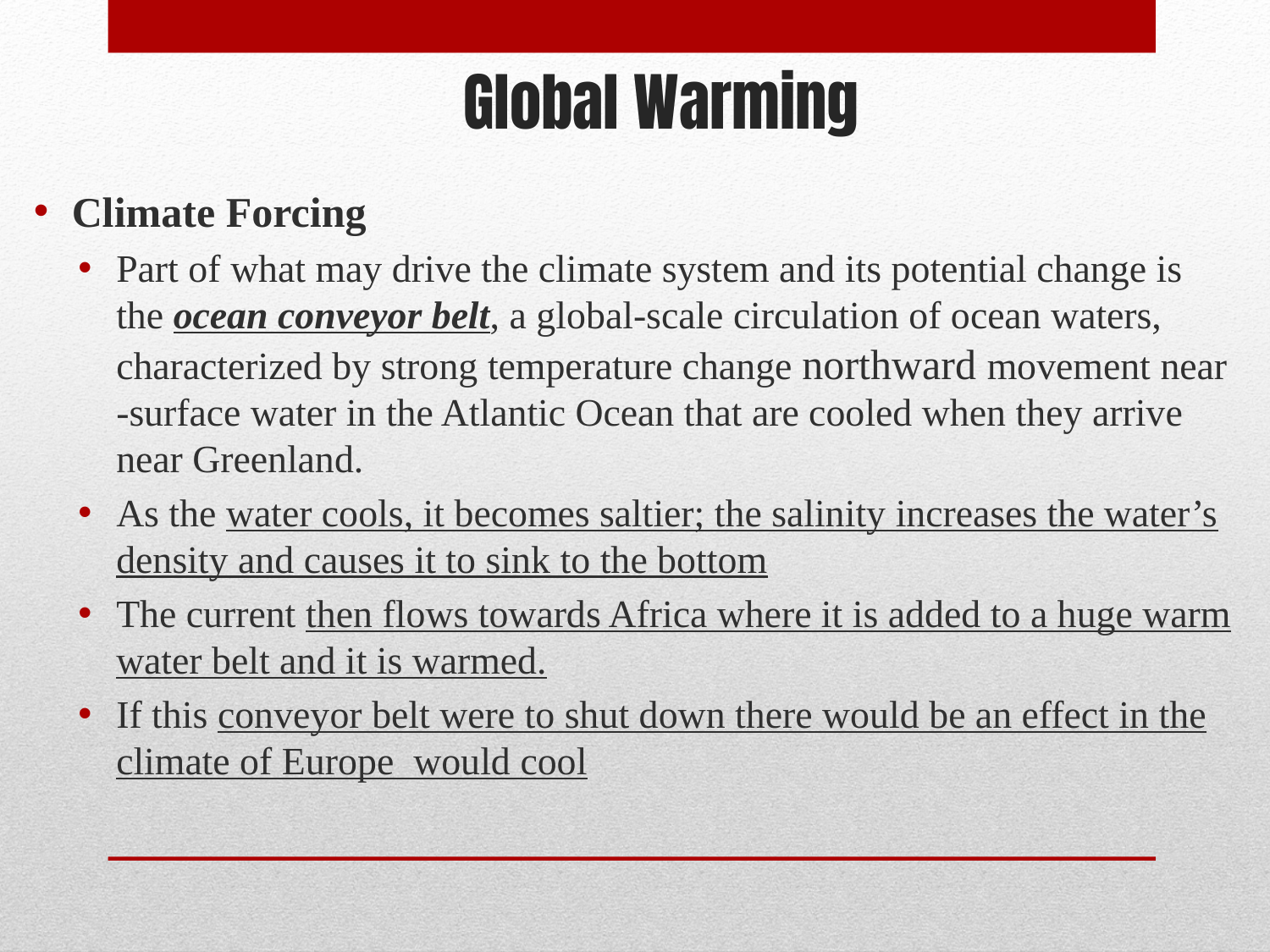

Global Warming
Climate Forcing
Part of what may drive the climate system and its potential change is the ocean conveyor belt, a global-scale circulation of ocean waters, characterized by strong temperature change northward movement near -surface water in the Atlantic Ocean that are cooled when they arrive near Greenland.
As the water cools, it becomes saltier; the salinity increases the water’s density and causes it to sink to the bottom
The current then flows towards Africa where it is added to a huge warm water belt and it is warmed.
If this conveyor belt were to shut down there would be an effect in the climate of Europe  would cool